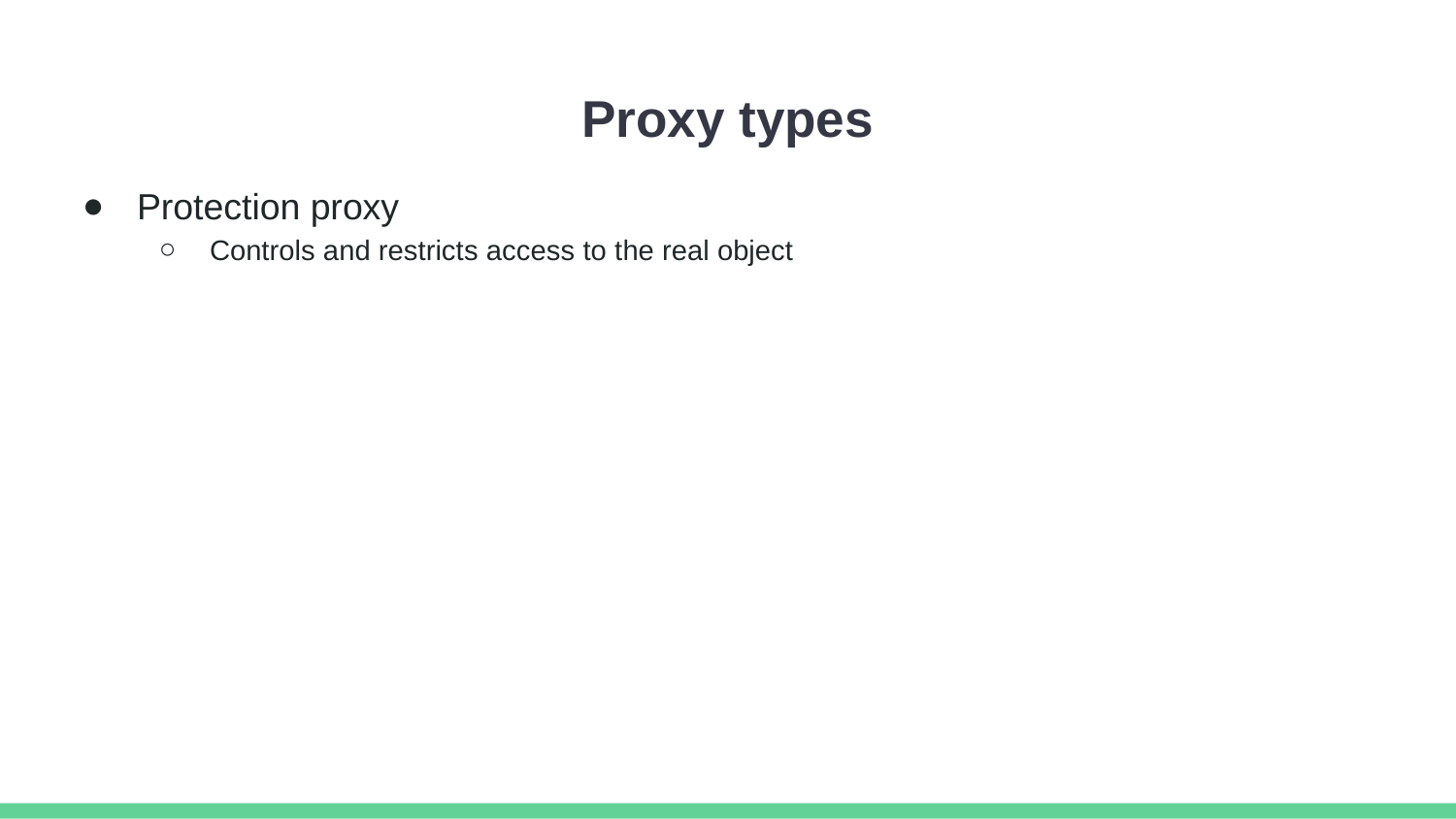

# Proxy types
Protection proxy
Controls and restricts access to the real object